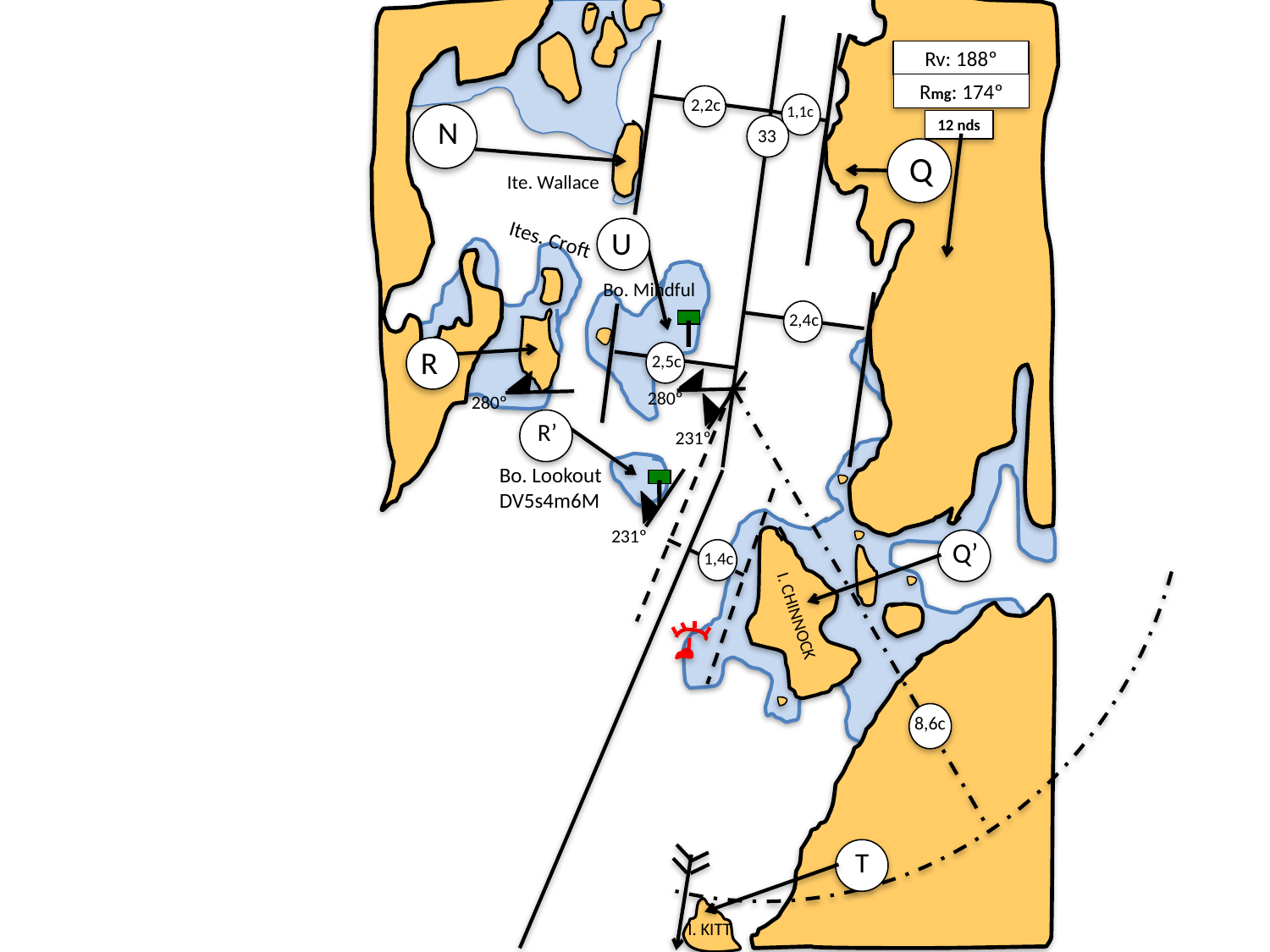

Rv: 188º
Rmg: 174º
12 nds

 2,2c

 1,1c

N

 33

Q
Ite. Wallace
U

Ites. Croft

Bo. Mindful

 2,4c

R

 2,5c

280º
280º

R’
231º

Bo. Lookout
DV5s4m6M

231º

Q’

 1,4c

I. CHINNOCK

 8,6c
T

I. KITT